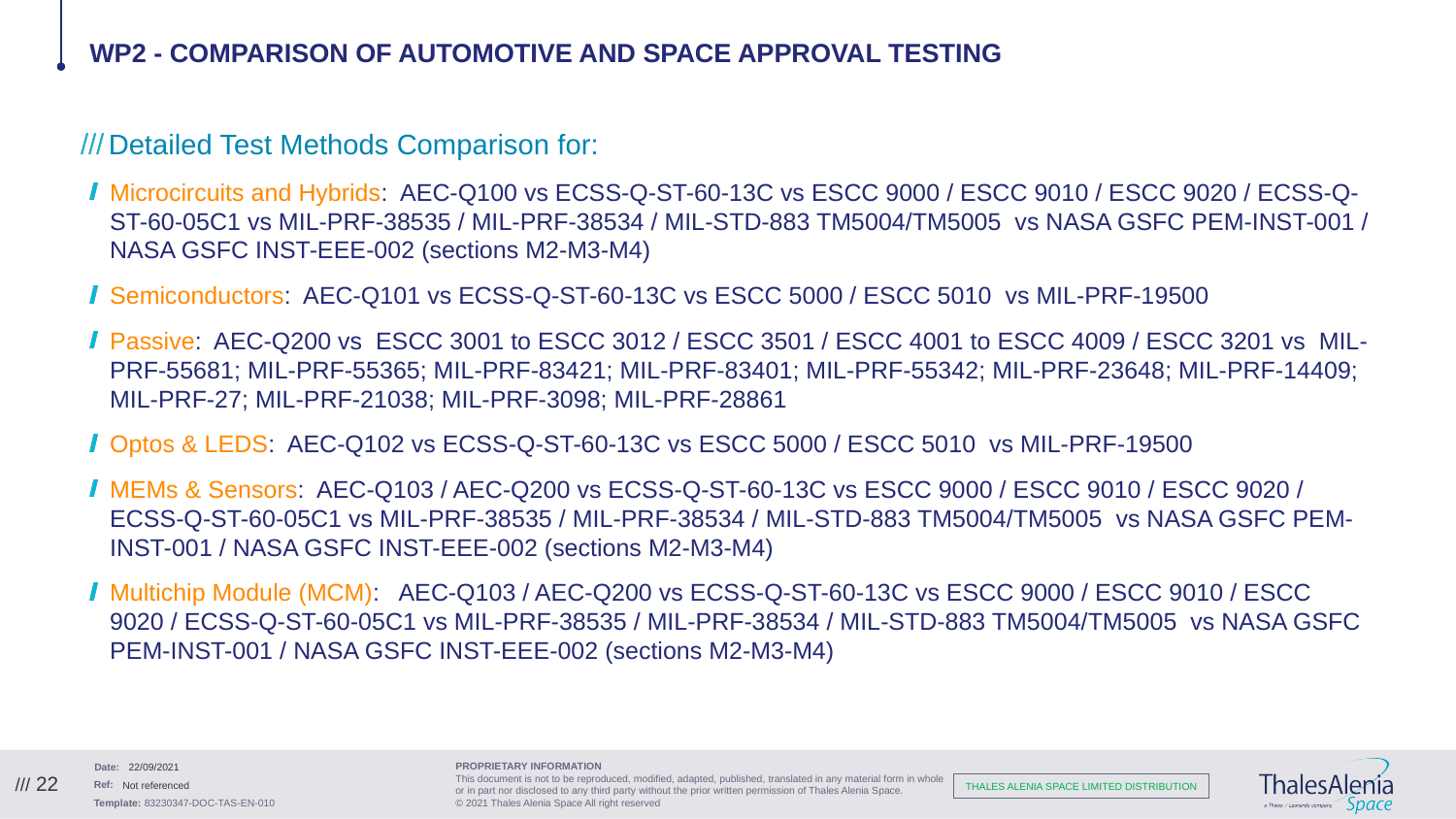

# WP2 - Comparison of automotive and Space Approval Testing
Detailed Test Methods Comparison for:
Microcircuits and Hybrids:  AEC-Q100 vs ECSS-Q-ST-60-13C vs ESCC 9000 / ESCC 9010 / ESCC 9020 / ECSS-Q-ST-60-05C1 vs MIL-PRF-38535 / MIL-PRF-38534 / MIL-STD-883 TM5004/TM5005  vs NASA GSFC PEM-INST-001 / NASA GSFC INST-EEE-002 (sections M2-M3-M4)
Semiconductors:  AEC-Q101 vs ECSS-Q-ST-60-13C vs ESCC 5000 / ESCC 5010  vs MIL-PRF-19500
Passive:  AEC-Q200 vs  ESCC 3001 to ESCC 3012 / ESCC 3501 / ESCC 4001 to ESCC 4009 / ESCC 3201 vs  MIL-PRF-55681; MIL-PRF-55365; MIL-PRF-83421; MIL-PRF-83401; MIL-PRF-55342; MIL-PRF-23648; MIL-PRF-14409; MIL-PRF-27; MIL-PRF-21038; MIL-PRF-3098; MIL-PRF-28861
Optos & LEDS:  AEC-Q102 vs ECSS-Q-ST-60-13C vs ESCC 5000 / ESCC 5010  vs MIL-PRF-19500
MEMs & Sensors:  AEC-Q103 / AEC-Q200 vs ECSS-Q-ST-60-13C vs ESCC 9000 / ESCC 9010 / ESCC 9020 / ECSS-Q-ST-60-05C1 vs MIL-PRF-38535 / MIL-PRF-38534 / MIL-STD-883 TM5004/TM5005  vs NASA GSFC PEM-INST-001 / NASA GSFC INST-EEE-002 (sections M2-M3-M4)
Multichip Module (MCM):   AEC-Q103 / AEC-Q200 vs ECSS-Q-ST-60-13C vs ESCC 9000 / ESCC 9010 / ESCC 9020 / ECSS-Q-ST-60-05C1 vs MIL-PRF-38535 / MIL-PRF-38534 / MIL-STD-883 TM5004/TM5005  vs NASA GSFC PEM-INST-001 / NASA GSFC INST-EEE-002 (sections M2-M3-M4)

22/09/2021
/// 22
Not referenced